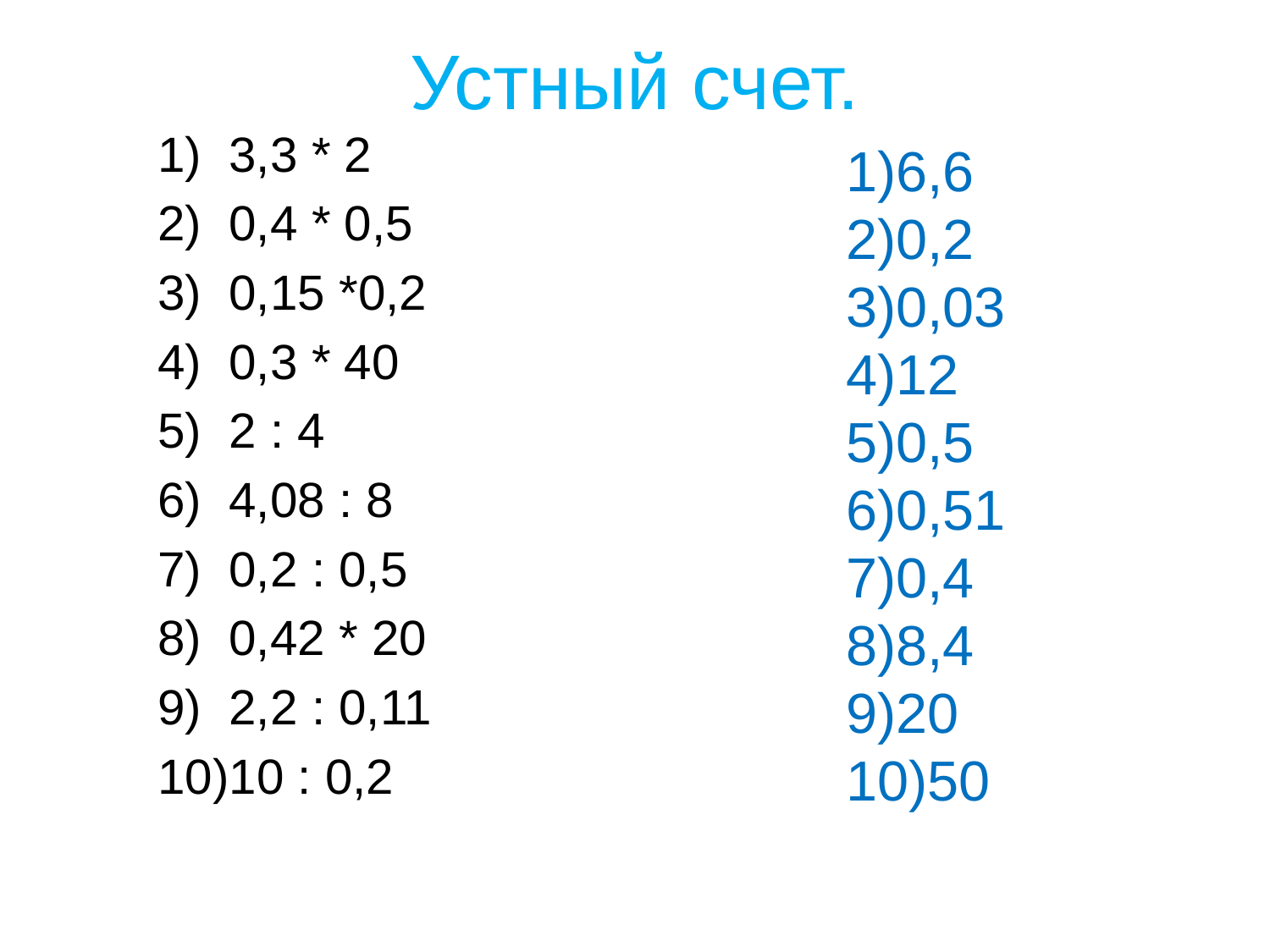

Устный счет.
3,3 * 2
0,4 * 0,5
0,15 *0,2
0,3 * 40
2 : 4
4,08 : 8
0,2 : 0,5
0,42 * 20
2,2 : 0,11
10 : 0,2
6,6
0,2
0,03
12
0,5
0,51
0,4
8,4
20
50